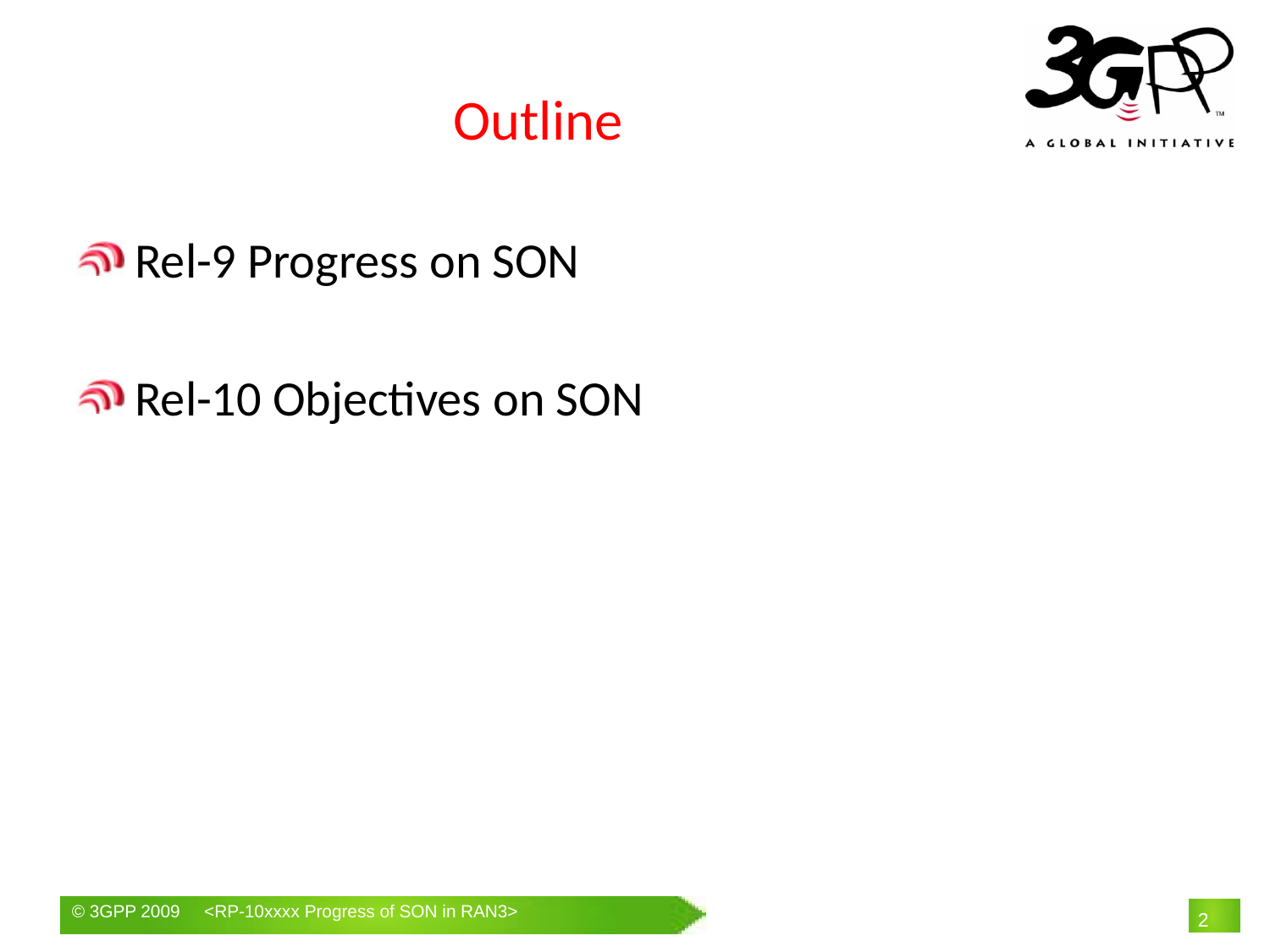

# Outline
 Rel-9 Progress on SON

 Rel-10 Objectives on SON
2